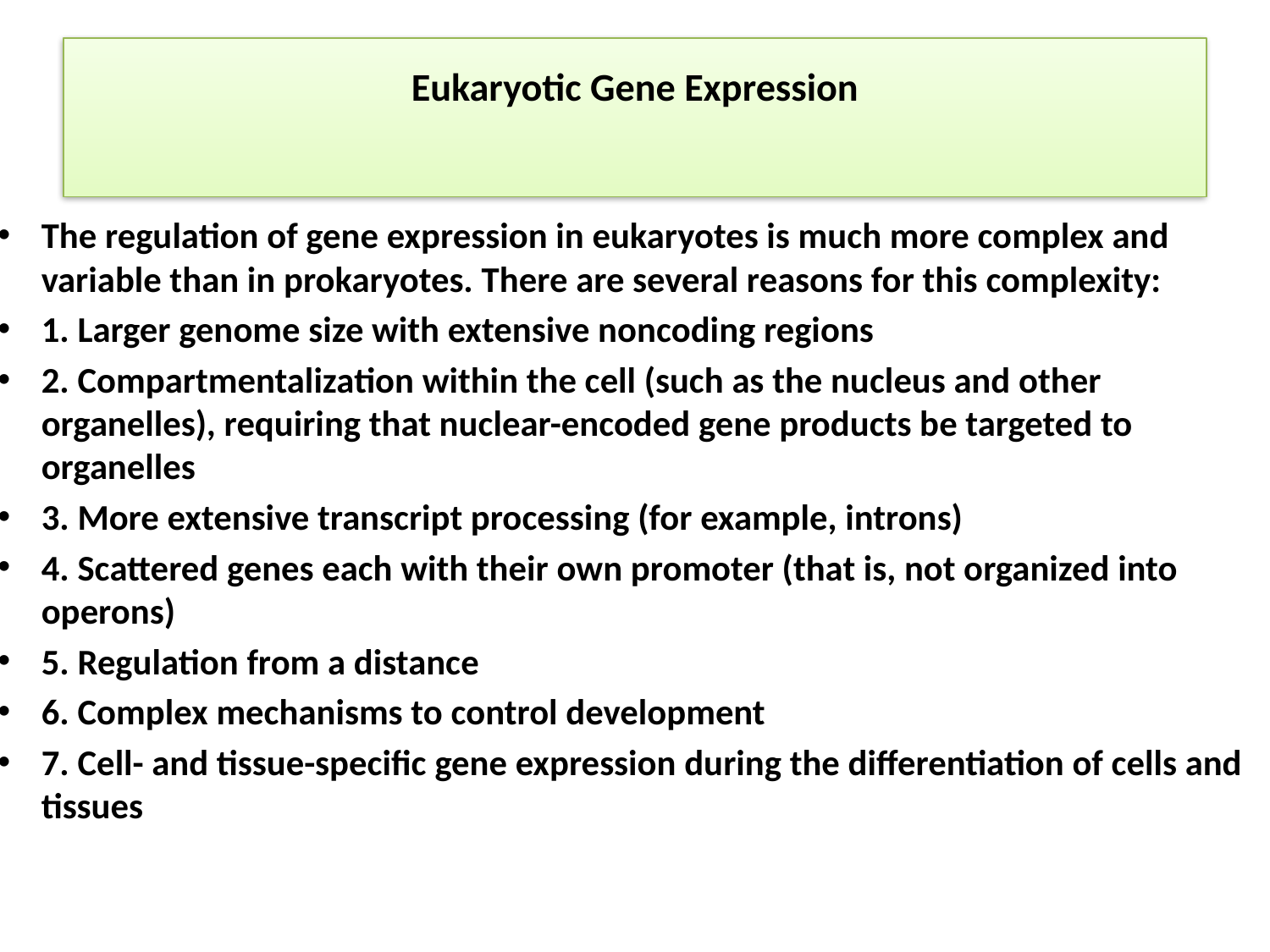

# Eukaryotic Gene Expression
The regulation of gene expression in eukaryotes is much more complex and variable than in prokaryotes. There are several reasons for this complexity:
1. Larger genome size with extensive noncoding regions
2. Compartmentalization within the cell (such as the nucleus and other organelles), requiring that nuclear-encoded gene products be targeted to organelles
3. More extensive transcript processing (for example, introns)
4. Scattered genes each with their own promoter (that is, not organized into operons)
5. Regulation from a distance
6. Complex mechanisms to control development
7. Cell- and tissue-specific gene expression during the differentiation of cells and tissues